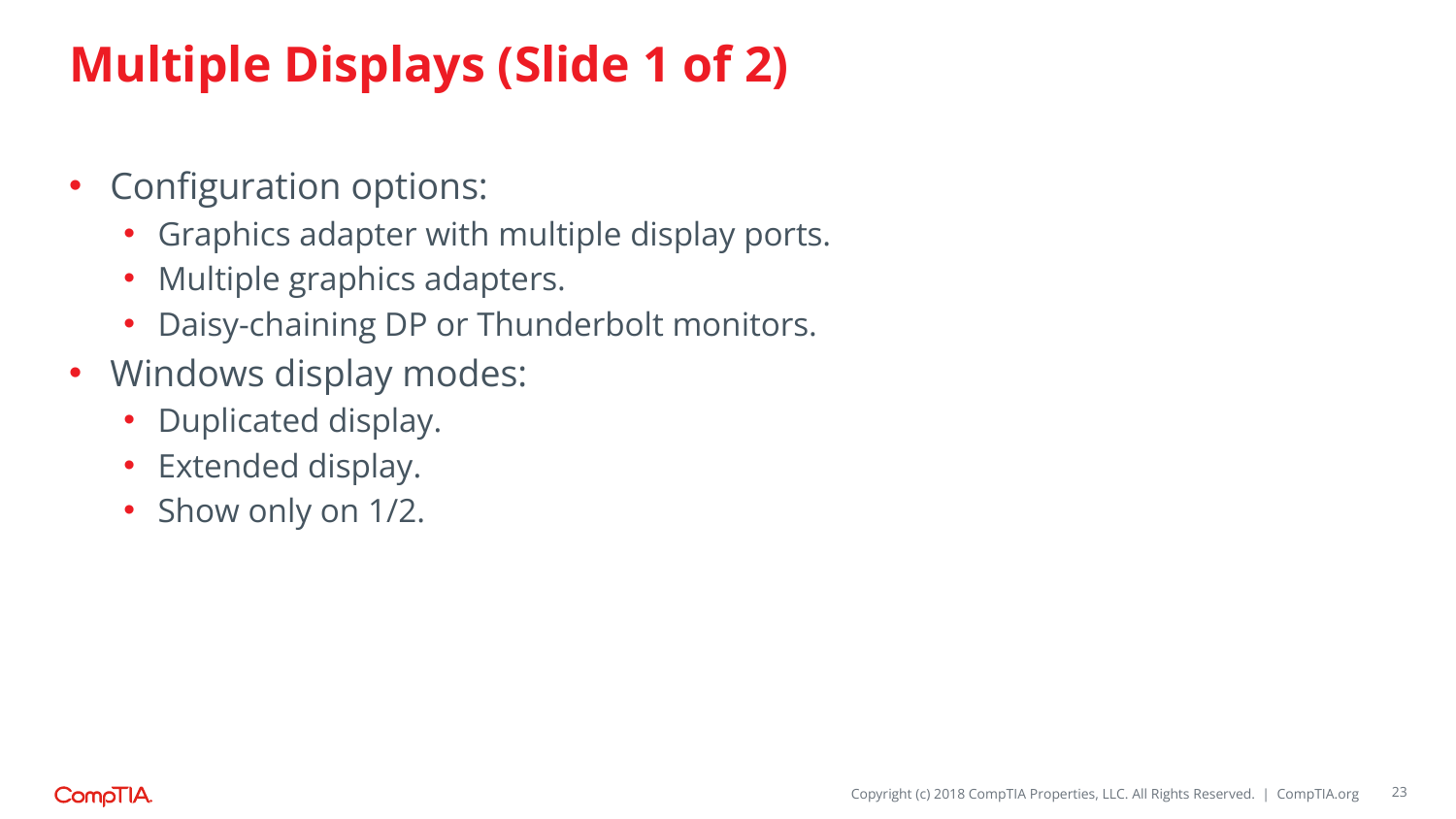

# Multiple Displays (Slide 1 of 2)
Configuration options:
Graphics adapter with multiple display ports.
Multiple graphics adapters.
Daisy-chaining DP or Thunderbolt monitors.
Windows display modes:
Duplicated display.
Extended display.
Show only on 1/2.
23